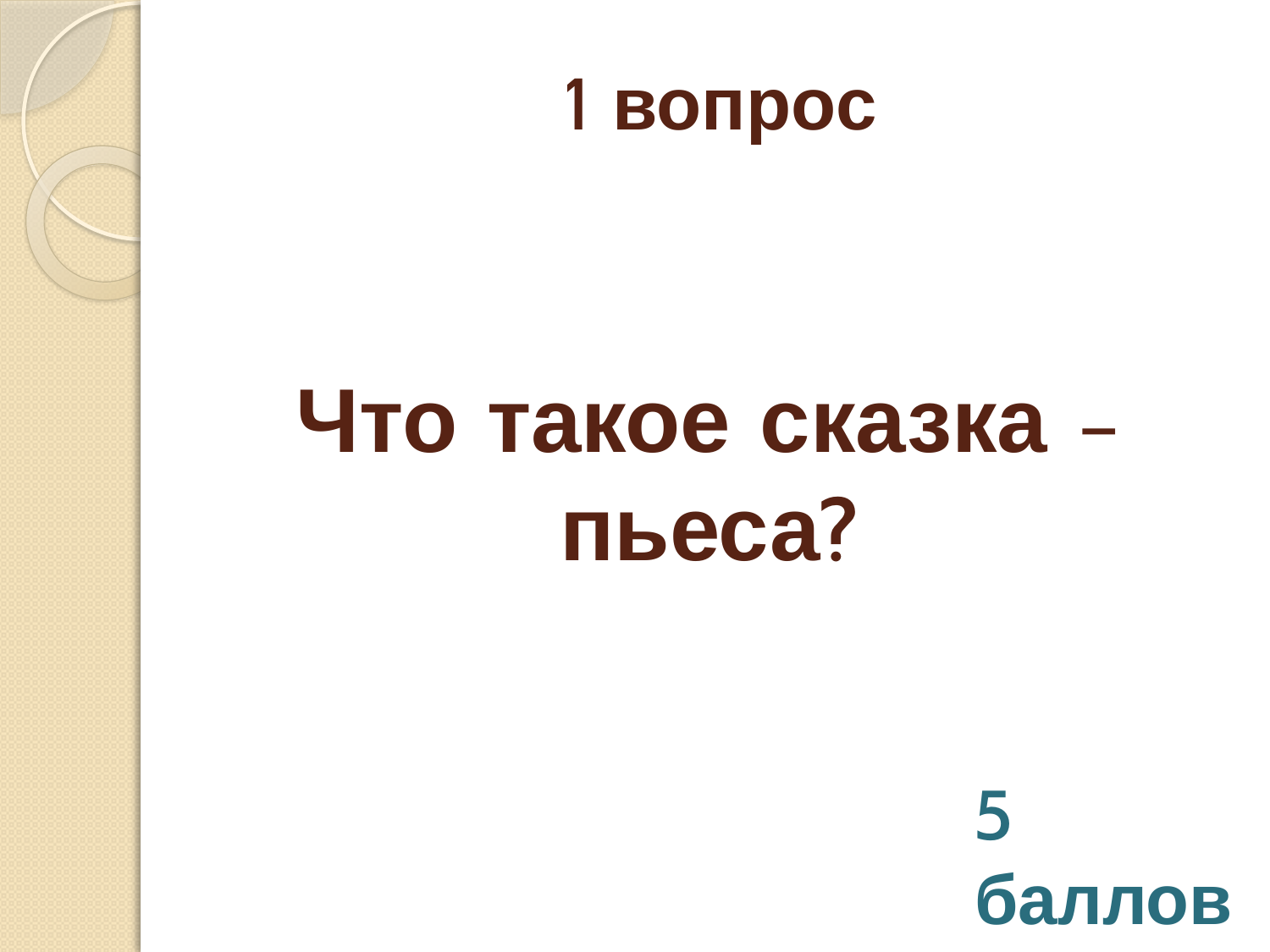

# 1 вопрос Что такое сказка – пьеса?
5 баллов